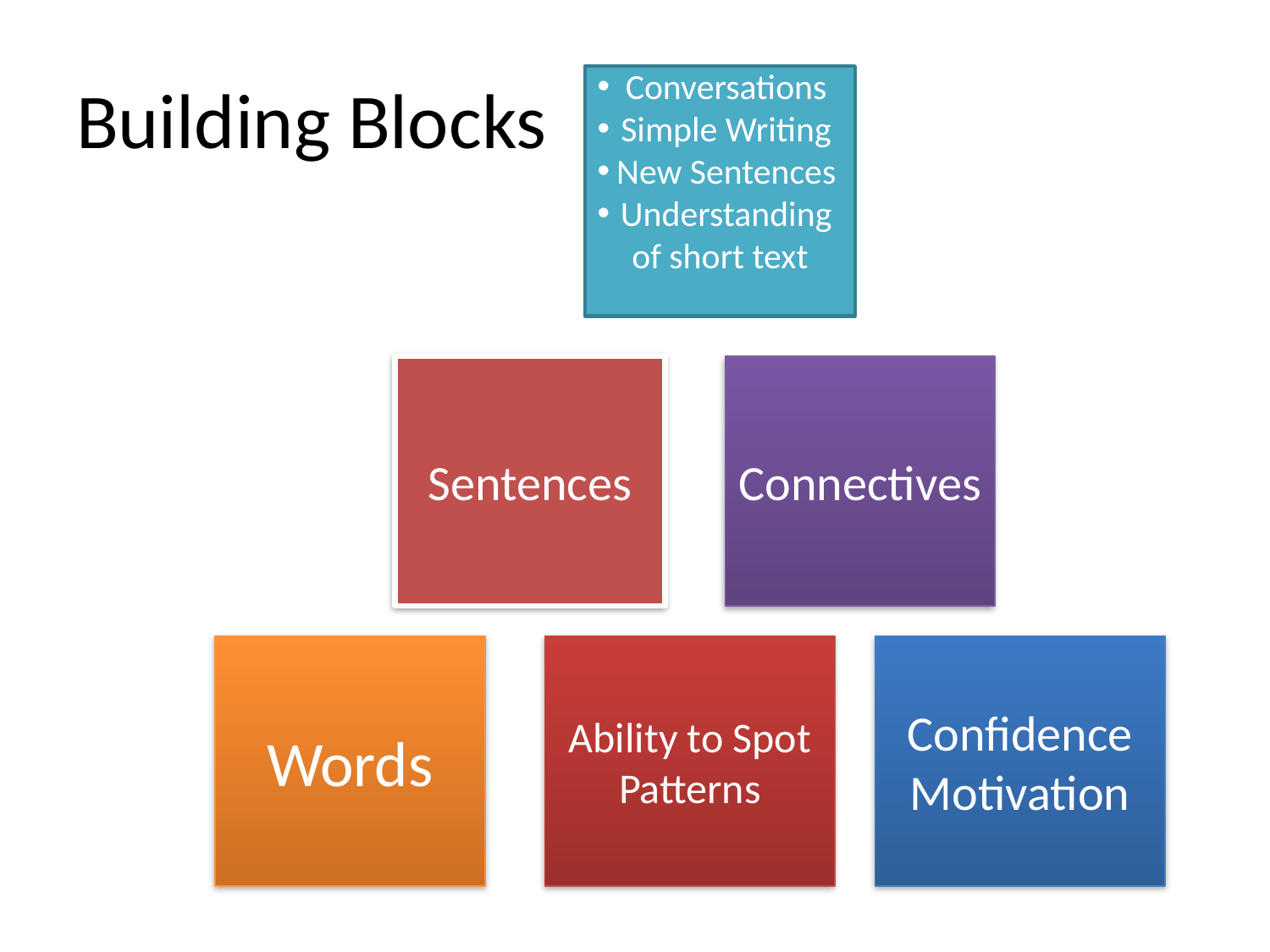

# Building Blocks
Conversations
Simple Writing
New Sentences
Understanding of short text

Sentences
Connectives
Words
Ability to Spot Patterns
Confidence
Motivation